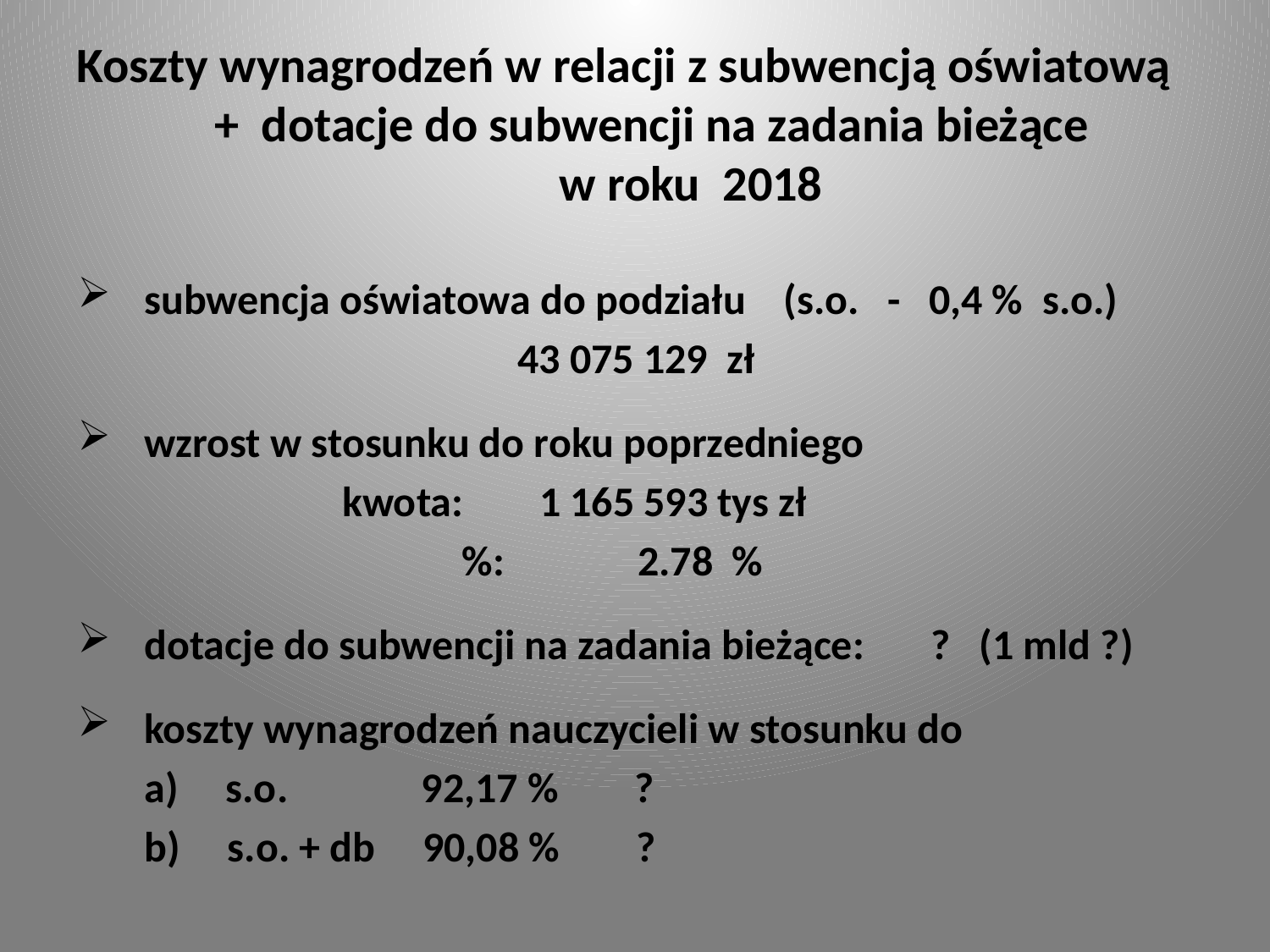

# Koszty wynagrodzeń w relacji z subwencją oświatową               +  dotacje do subwencji na zadania bieżące                    w roku  2018
  subwencja oświatowa do podziału    (s.o.   -   0,4 %  s.o.)
43 075 129  zł

  wzrost w stosunku do roku poprzedniego
kwota:        1 165 593 tys zł
%:              2.78  %

  dotacje do subwencji na zadania bieżące:       ?   (1 mld ?)

  koszty wynagrodzeń nauczycieli w stosunku do
       a)     s.o.              92,17 %        ?
       b)     s.o. + db     90,08 %        ?